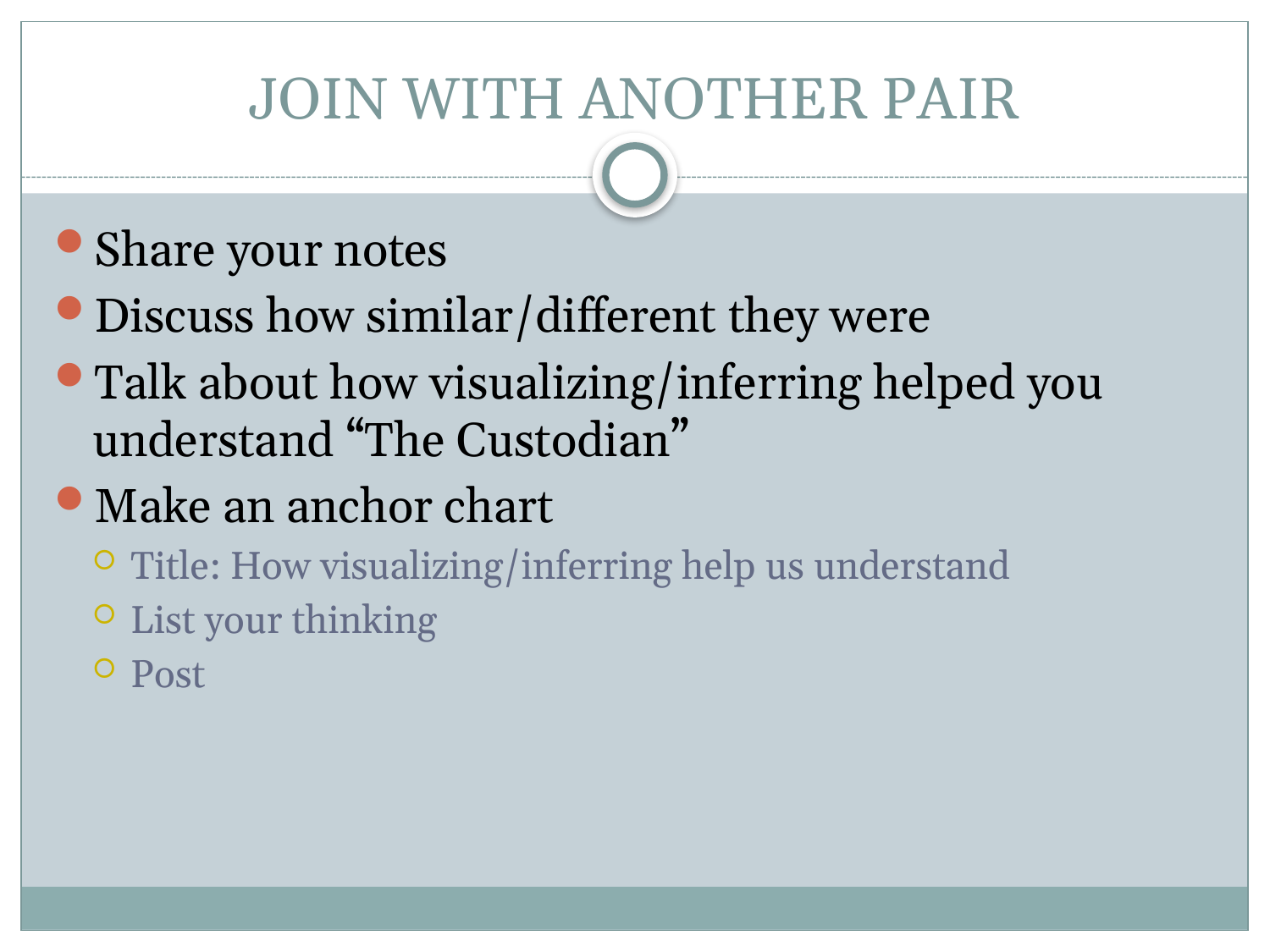

# JOIN WITH ANOTHER PAIR
Share your notes
Discuss how similar/different they were
Talk about how visualizing/inferring helped you understand “The Custodian”
Make an anchor chart
Title: How visualizing/inferring help us understand
List your thinking
Post